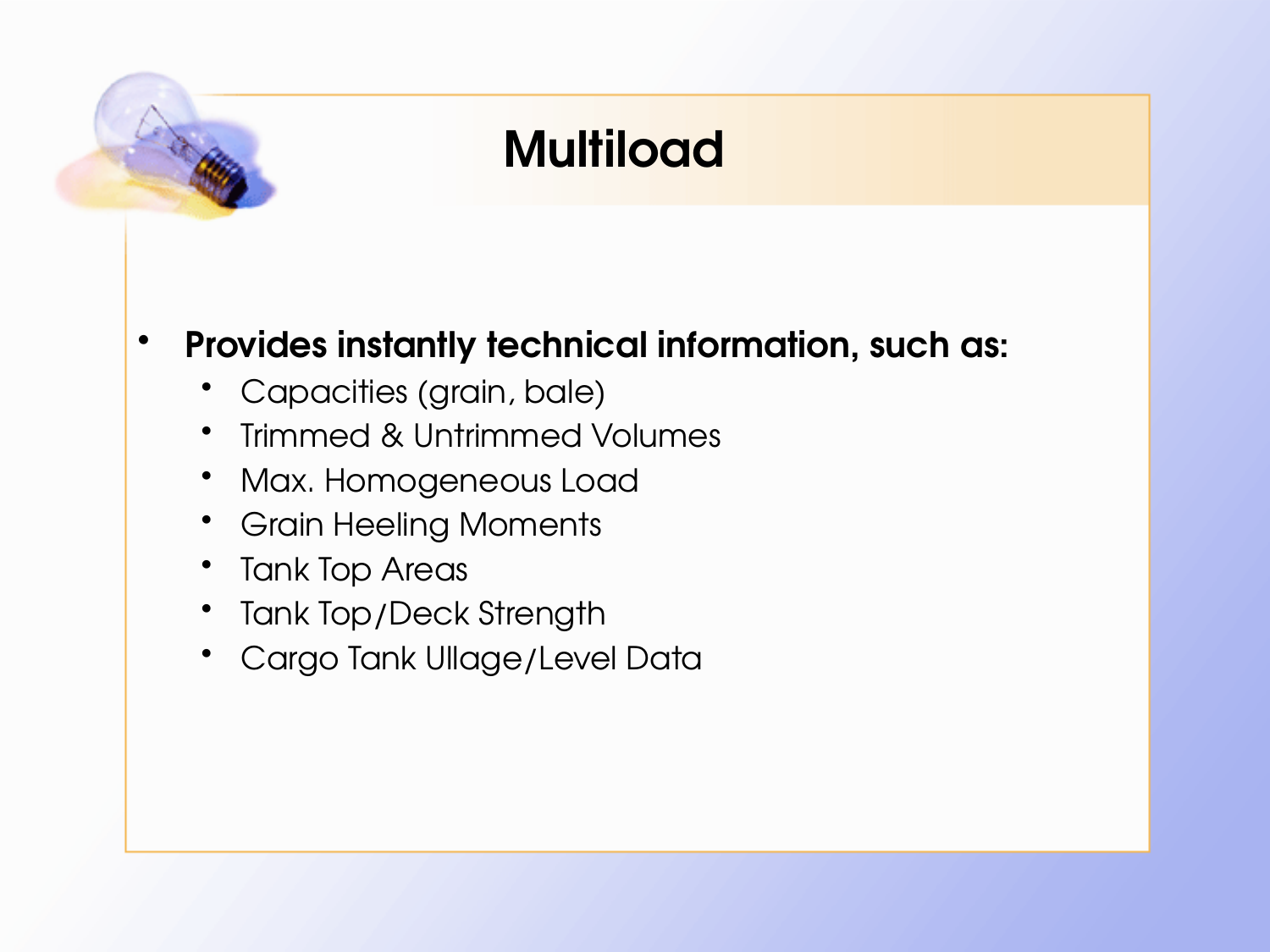

# Multiload
Provides instantly technical information, such as:
Capacities (grain, bale)
Trimmed & Untrimmed Volumes
Max. Homogeneous Load
Grain Heeling Moments
Tank Top Areas
Tank Top/Deck Strength
Cargo Tank Ullage/Level Data